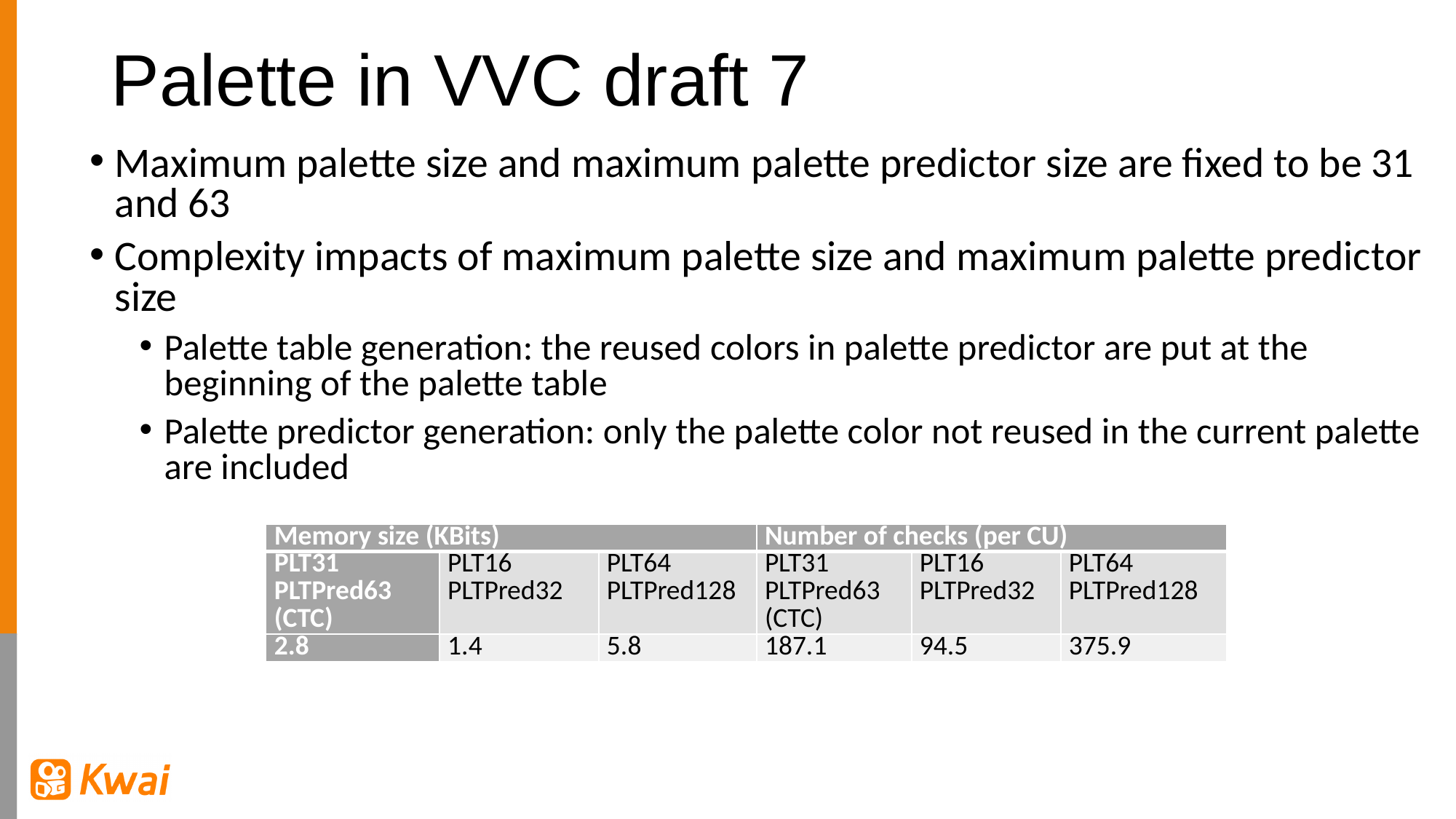

# Palette in VVC draft 7
Maximum palette size and maximum palette predictor size are fixed to be 31 and 63
Complexity impacts of maximum palette size and maximum palette predictor size
Palette table generation: the reused colors in palette predictor are put at the beginning of the palette table
Palette predictor generation: only the palette color not reused in the current palette are included

| Memory size (KBits) |  |  | Number of checks (per CU) |  |  |
| --- | --- | --- | --- | --- | --- |
| PLT31 PLTPred63 (CTC) | PLT16 PLTPred32 | PLT64 PLTPred128 | PLT31 PLTPred63 (CTC) | PLT16 PLTPred32 | PLT64 PLTPred128 |
| 2.8 | 1.4 | 5.8 | 187.1 | 94.5 | 375.9 |